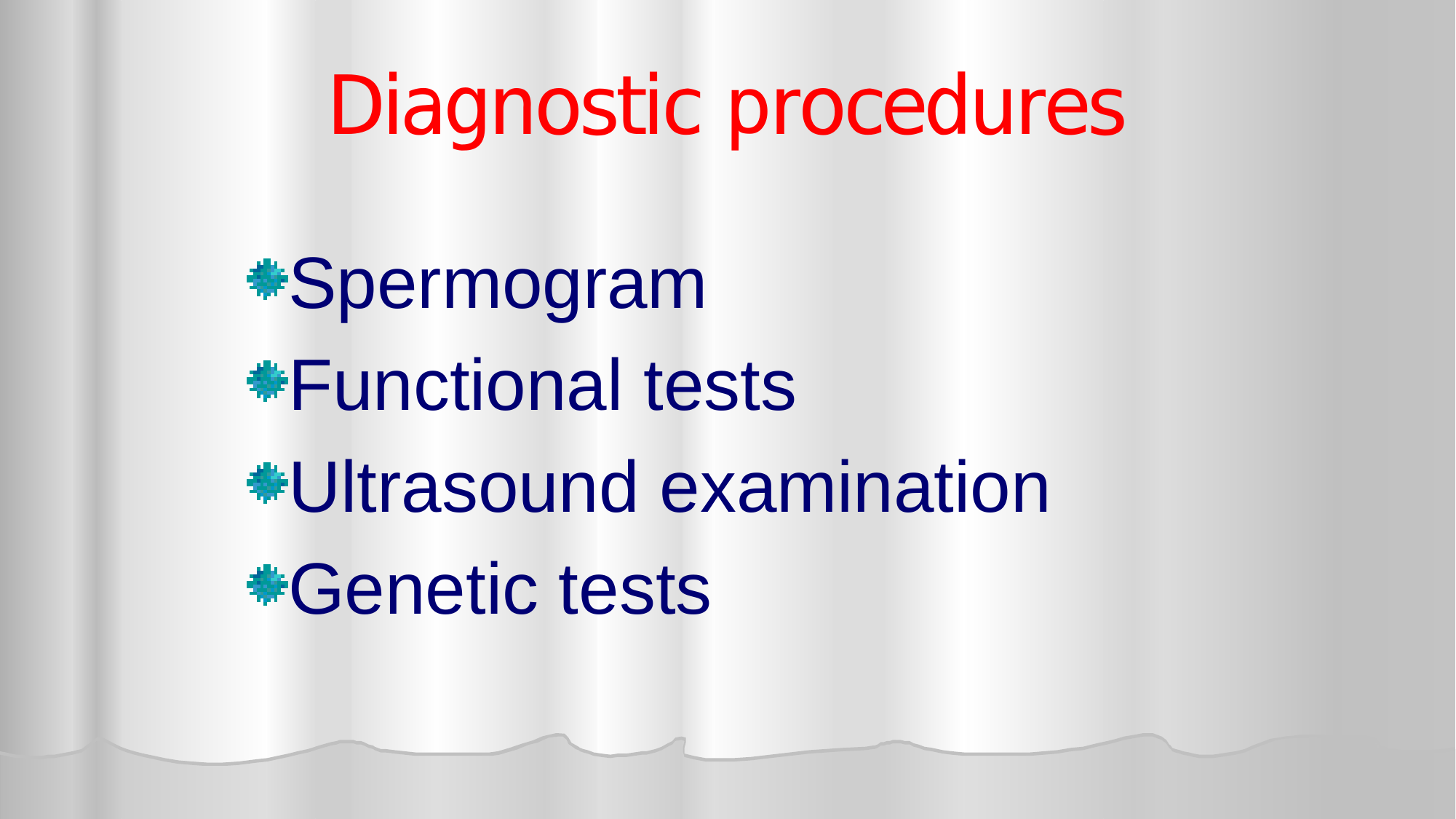

# Diagnostic procedures
Spermogram
Functional tests
Ultrasound examination
Genetic tests